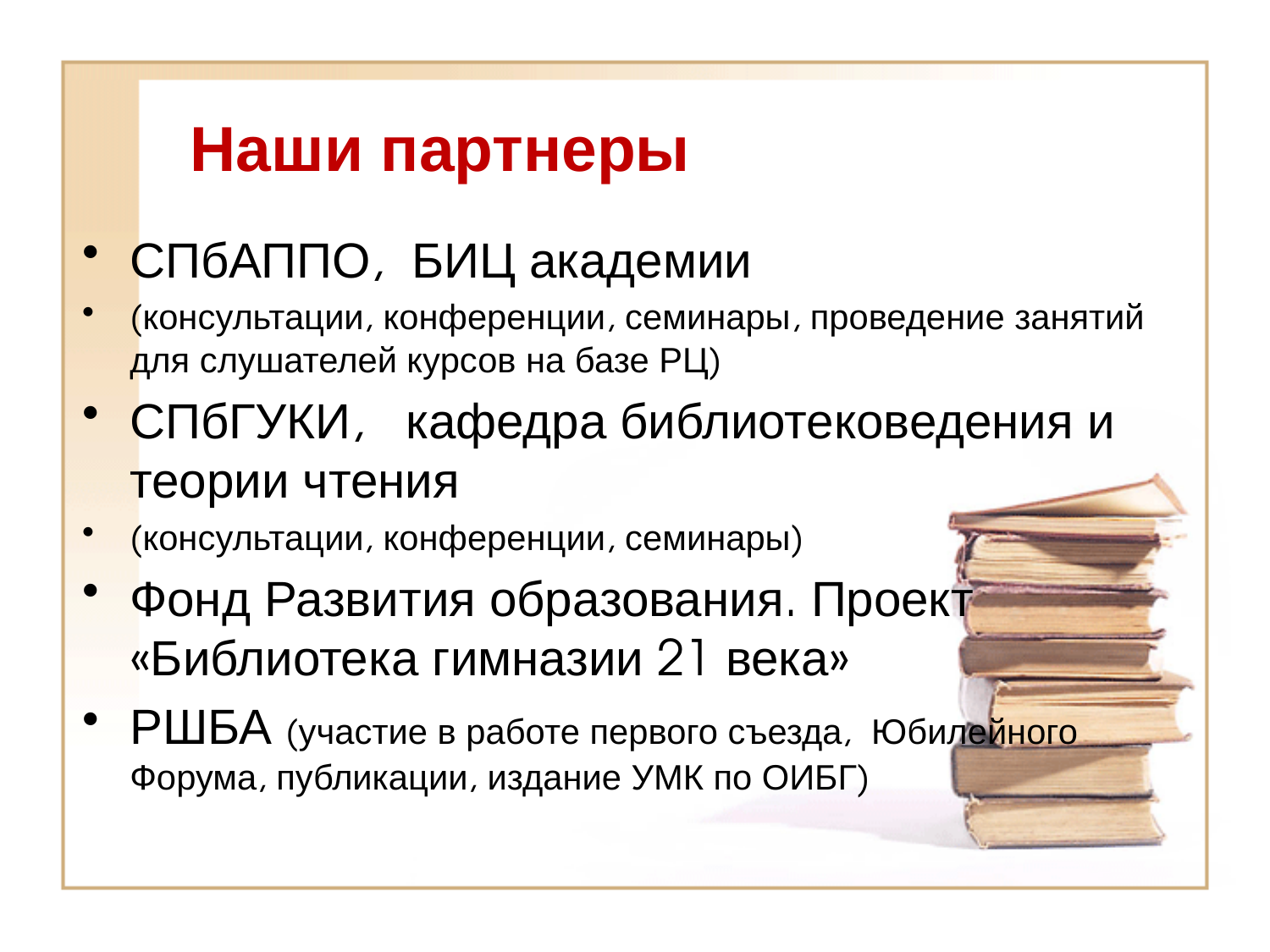

# Наши партнеры
СПбАППО,  БИЦ академии
(консультации, конференции, семинары, проведение занятий для слушателей курсов на базе РЦ)
СПбГУКИ,   кафедра библиотековедения и теории чтения
(консультации, конференции, семинары)
Фонд Развития образования. Проект «Библиотека гимназии 21 века»
РШБА (участие в работе первого съезда,  Юбилейного Форума, публикации, издание УМК по ОИБГ)